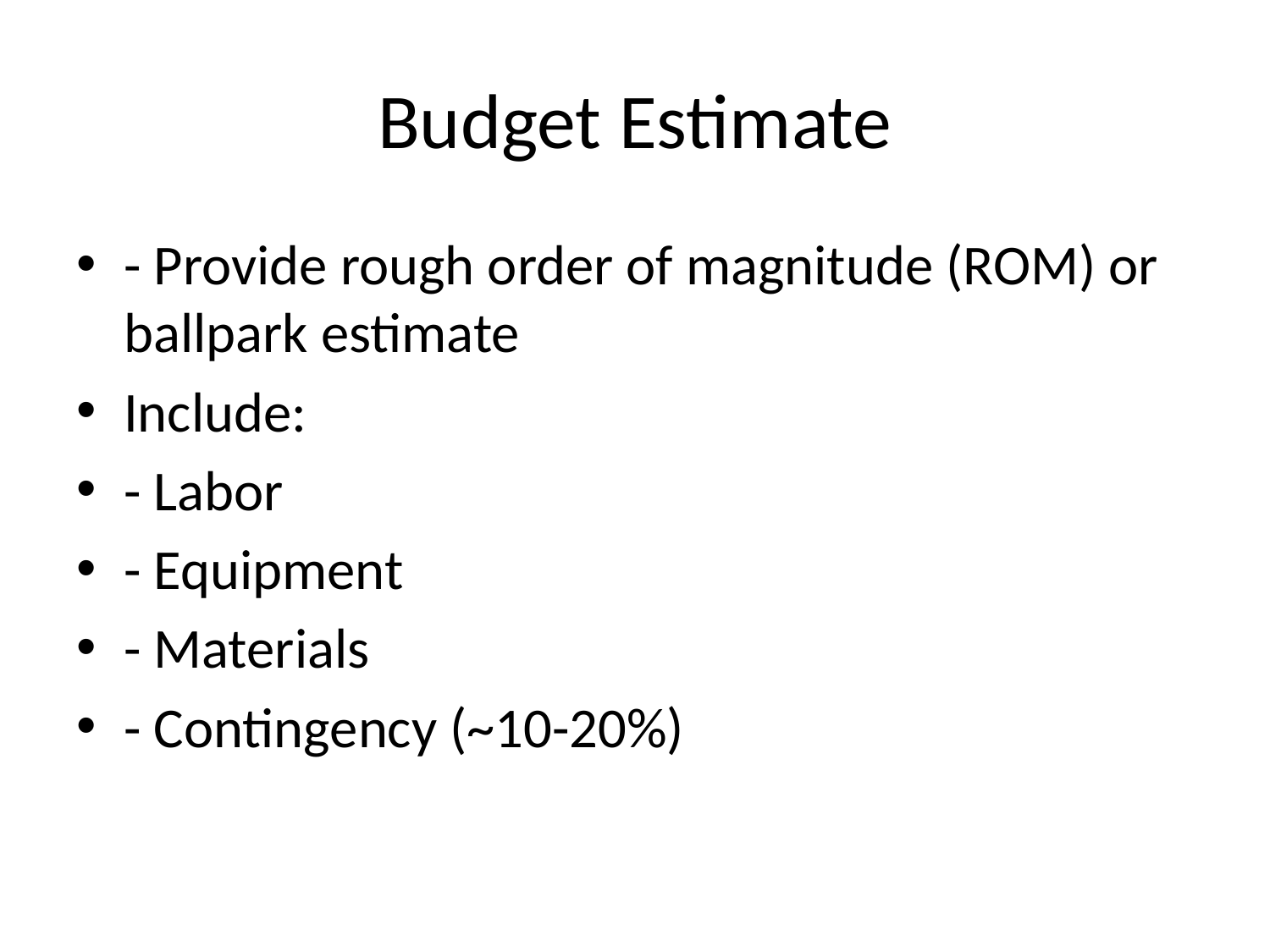

# Budget Estimate
- Provide rough order of magnitude (ROM) or ballpark estimate
Include:
- Labor
- Equipment
- Materials
- Contingency (~10-20%)